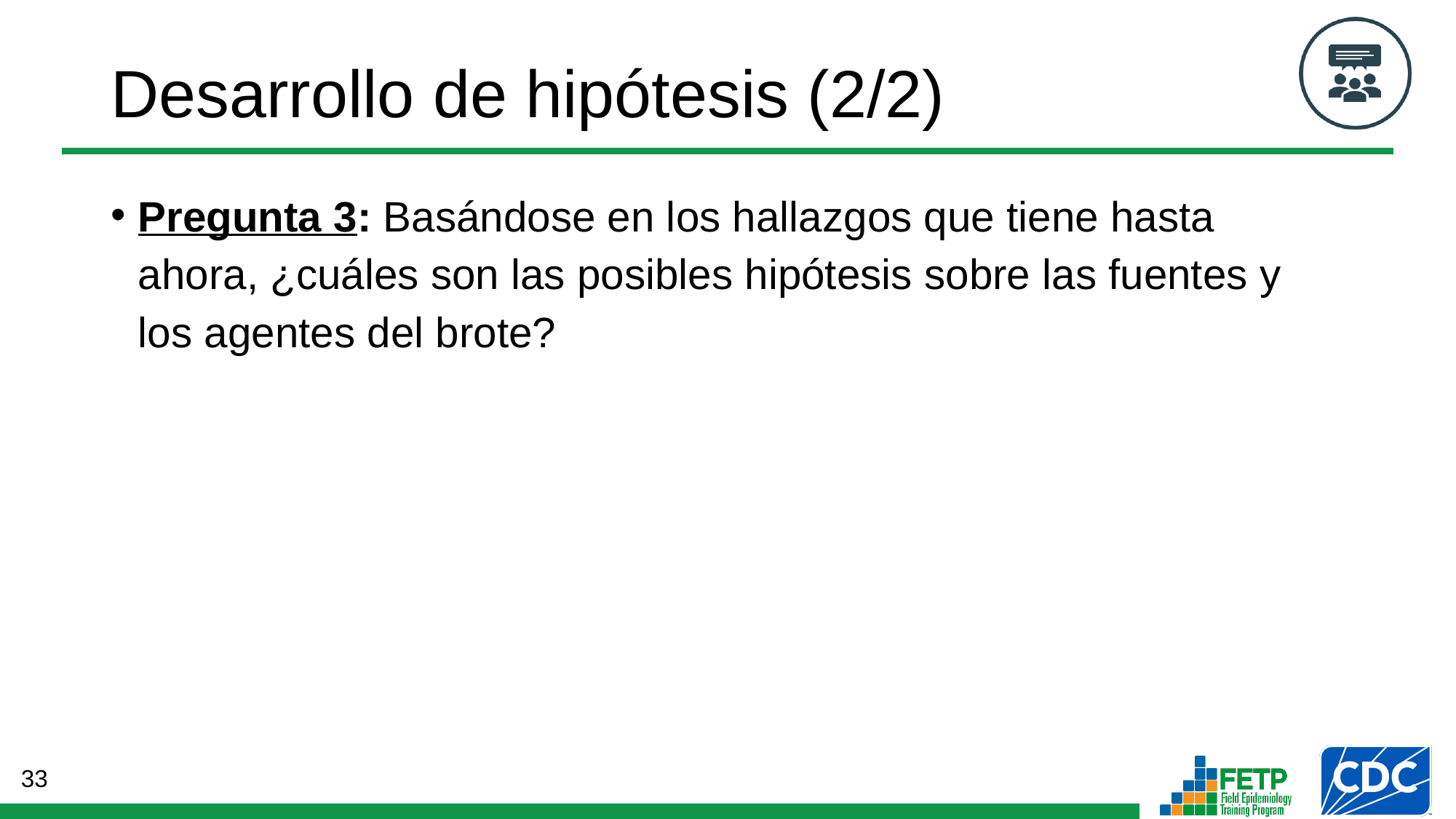

# Desarrollo de hipótesis (2/2)
Pregunta 3: Basándose en los hallazgos que tiene hasta ahora, ¿cuáles son las posibles hipótesis sobre las fuentes y los agentes del brote?